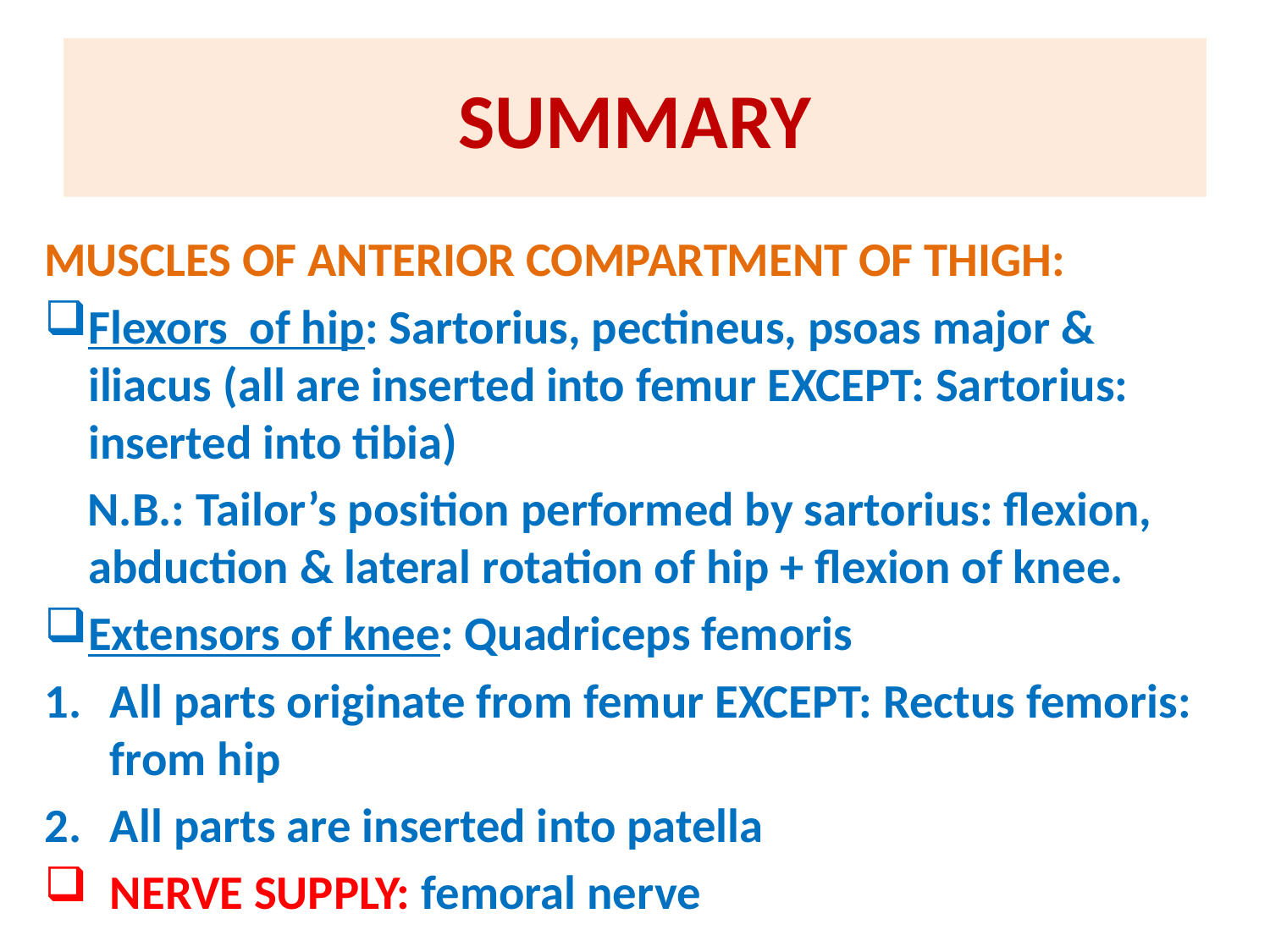

# SUMMARY
MUSCLES OF ANTERIOR COMPARTMENT OF THIGH:
Flexors  of hip: Sartorius, pectineus, psoas major & iliacus (all are inserted into femur EXCEPT: Sartorius: inserted into tibia)
    N.B.: Tailor’s position performed by sartorius: flexion, abduction & lateral rotation of hip + flexion of knee.
Extensors of knee: Quadriceps femoris
All parts originate from femur EXCEPT: Rectus femoris: from hip
All parts are inserted into patella
NERVE SUPPLY: femoral nerve